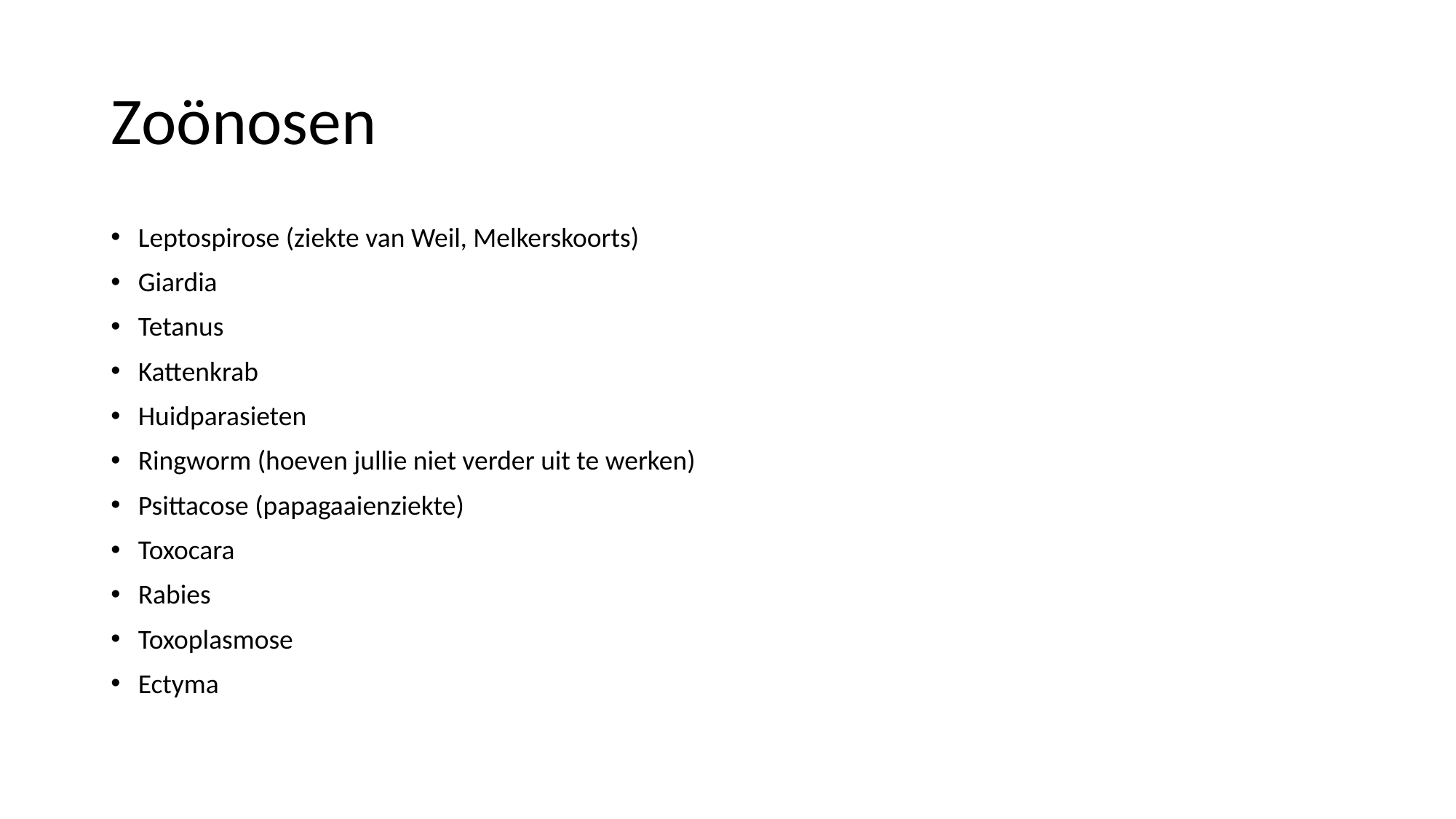

# Zoönosen
Leptospirose (ziekte van Weil, Melkerskoorts)
Giardia
Tetanus
Kattenkrab
Huidparasieten
Ringworm (hoeven jullie niet verder uit te werken)
Psittacose (papagaaienziekte)
Toxocara
Rabies
Toxoplasmose
Ectyma